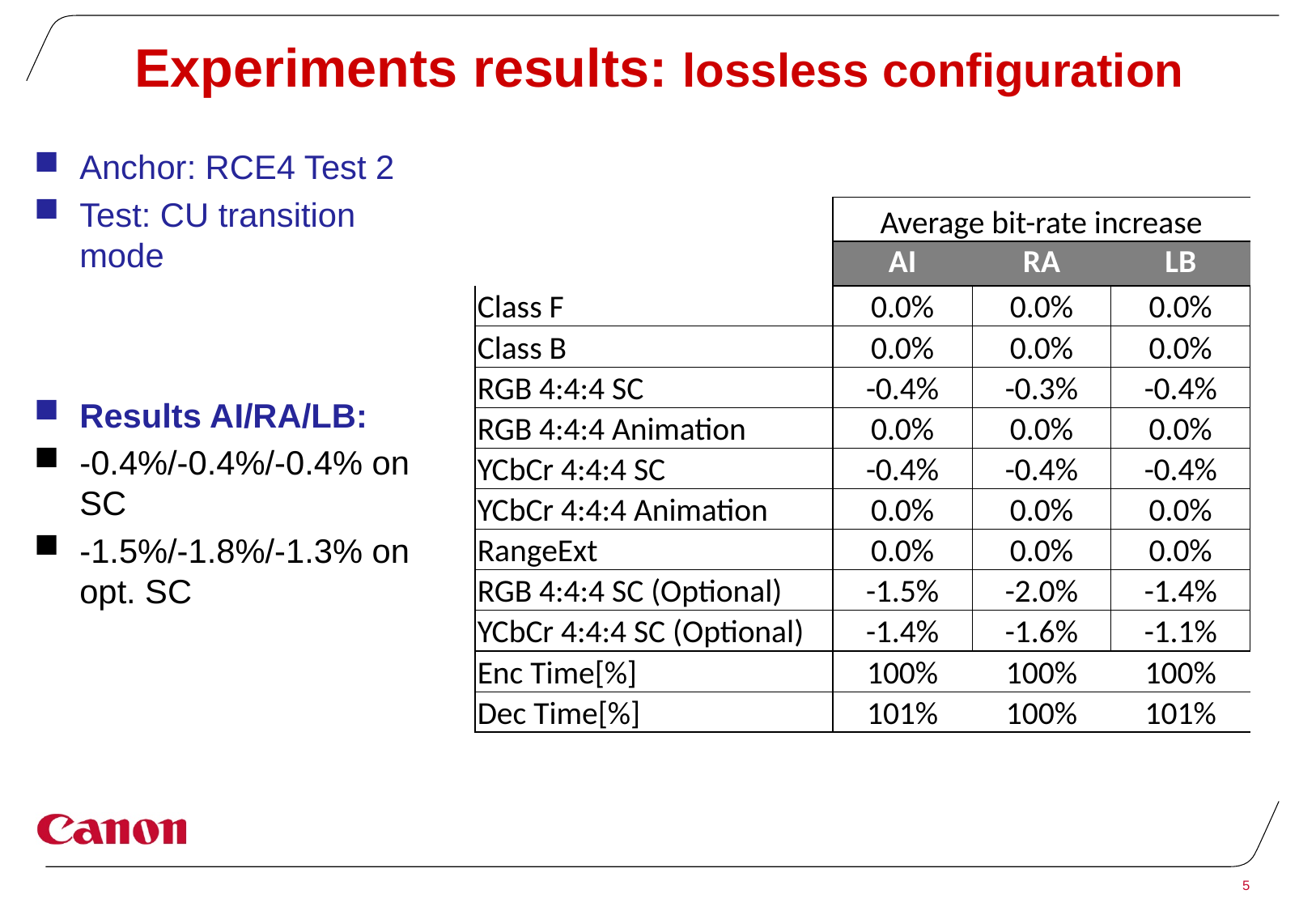

# Experiments results: lossless configuration
Anchor: RCE4 Test 2
Test: CU transition mode

Results AI/RA/LB:
-0.4%/-0.4%/-0.4% on SC
-1.5%/-1.8%/-1.3% on opt. SC

|  | Average bit-rate increase |  |  |
| --- | --- | --- | --- |
|  | AI | RA | LB |
| Class F | 0.0% | 0.0% | 0.0% |
| Class B | 0.0% | 0.0% | 0.0% |
| RGB 4:4:4 SC | -0.4% | -0.3% | -0.4% |
| RGB 4:4:4 Animation | 0.0% | 0.0% | 0.0% |
| YCbCr 4:4:4 SC | -0.4% | -0.4% | -0.4% |
| YCbCr 4:4:4 Animation | 0.0% | 0.0% | 0.0% |
| RangeExt | 0.0% | 0.0% | 0.0% |
| RGB 4:4:4 SC (Optional) | -1.5% | -2.0% | -1.4% |
| YCbCr 4:4:4 SC (Optional) | -1.4% | -1.6% | -1.1% |
| Enc Time[%] | 100% | 100% | 100% |
| Dec Time[%] | 101% | 100% | 101% |
5